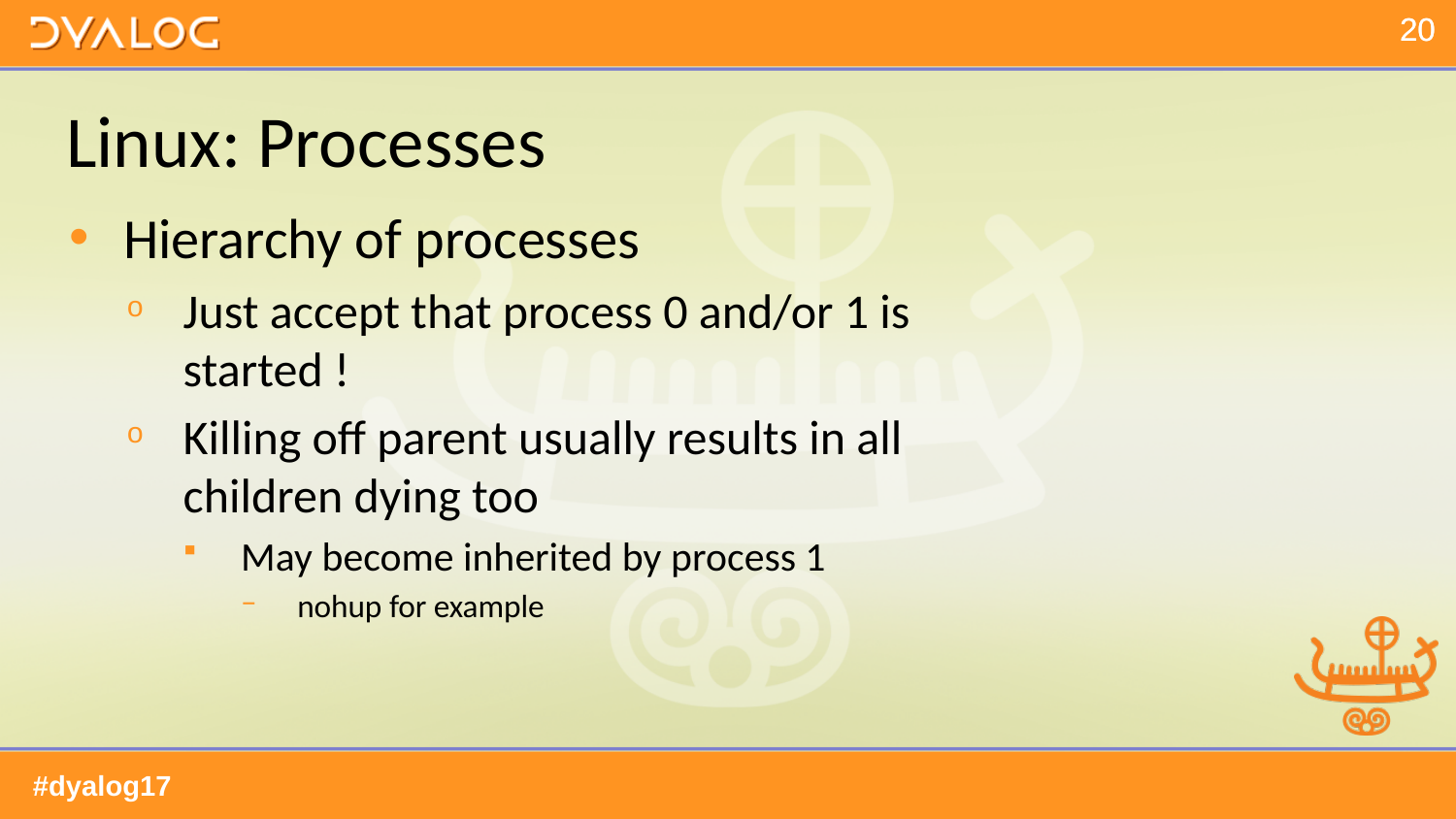

# Linux: Processes

Hierarchy of processes
Just accept that process 0 and/or 1 is started !
Killing off parent usually results in all children dying too
May become inherited by process 1
nohup for example